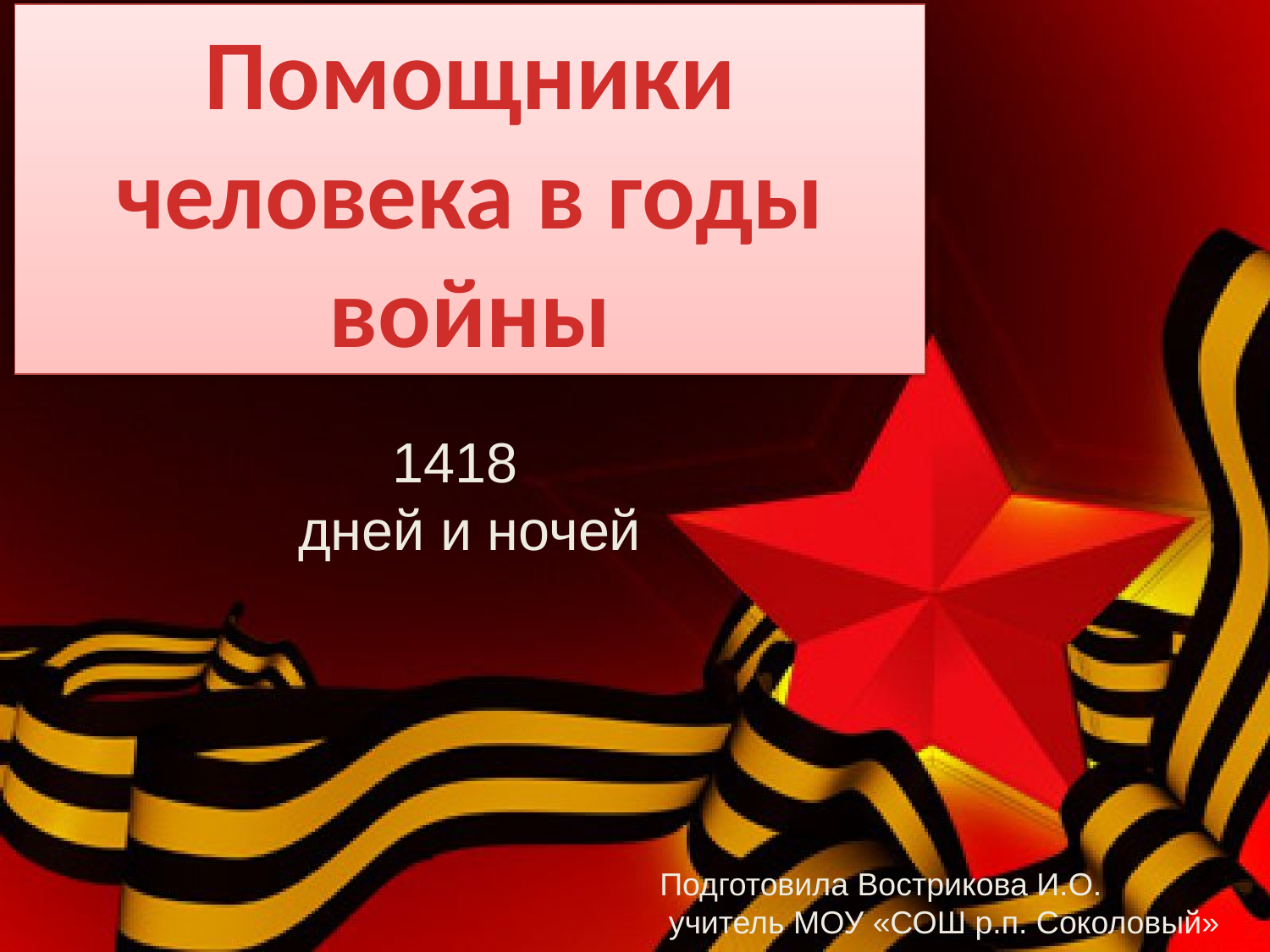

# Помощники человека в годы войны

       1418
 дней и ночей
Подготовила Вострикова И.О.
 учитель МОУ «СОШ р.п. Соколовый»